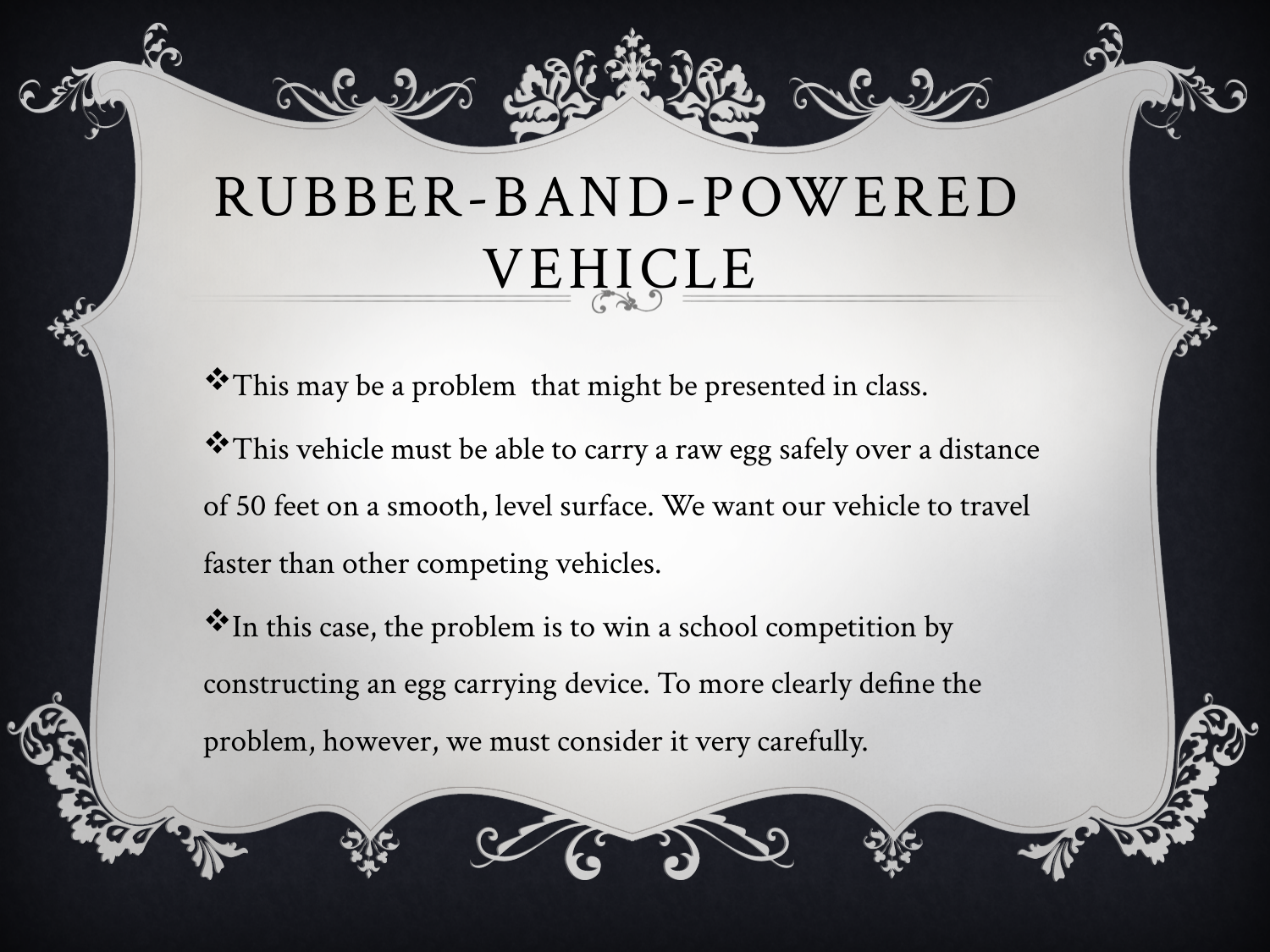

# Rubber-band-powered vehicle
This may be a problem  that might be presented in class.
This vehicle must be able to carry a raw egg safely over a distance of 50 feet on a smooth, level surface. We want our vehicle to travel faster than other competing vehicles.
In this case, the problem is to win a school competition by constructing an egg carrying device. To more clearly define the problem, however, we must consider it very carefully.